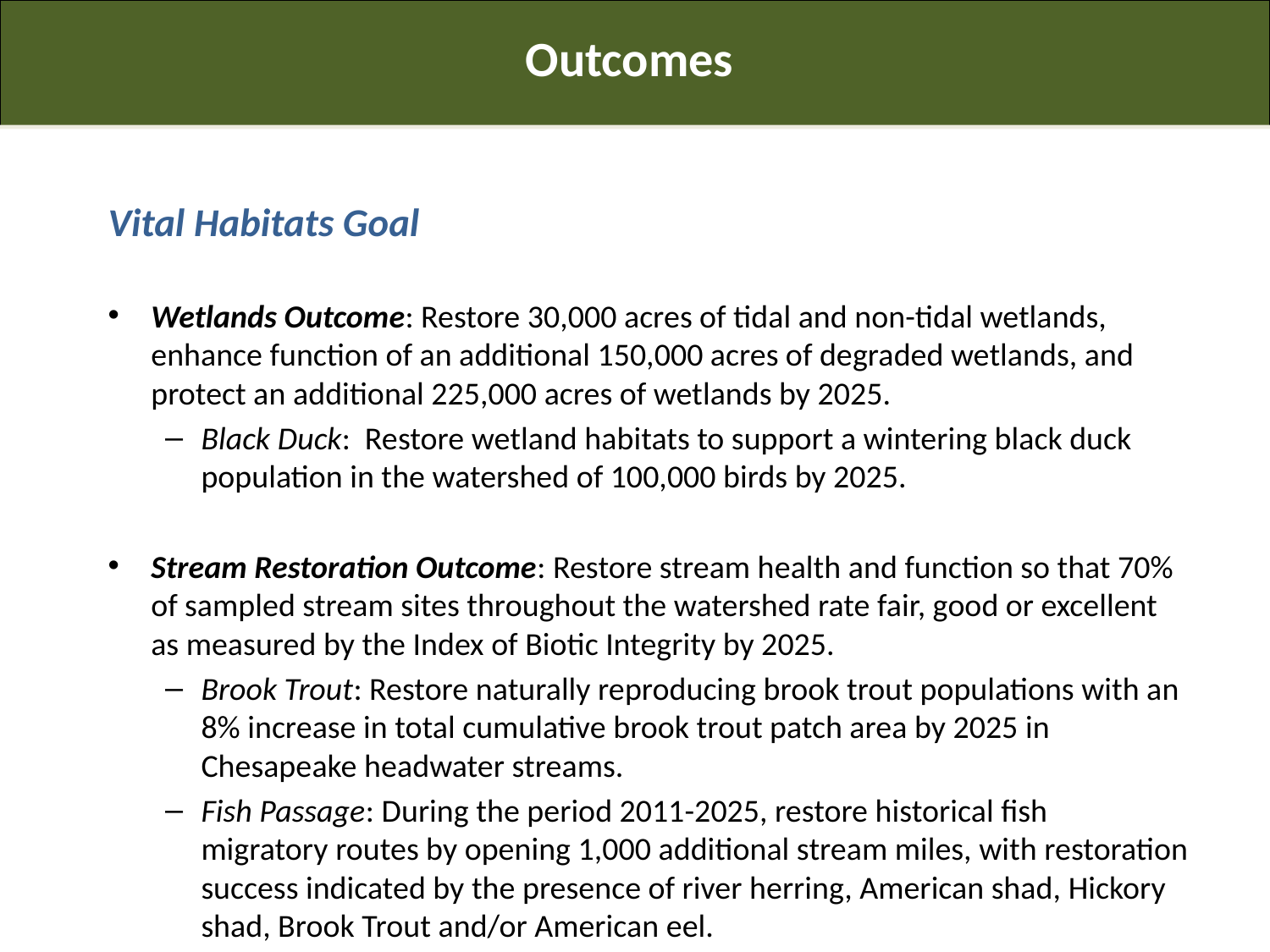

Outcomes
Vital Habitats Goal

Wetlands Outcome: Restore 30,000 acres of tidal and non-tidal wetlands, enhance function of an additional 150,000 acres of degraded wetlands, and protect an additional 225,000 acres of wetlands by 2025.
Black Duck:  Restore wetland habitats to support a wintering black duck population in the watershed of 100,000 birds by 2025.

Stream Restoration Outcome: Restore stream health and function so that 70% of sampled stream sites throughout the watershed rate fair, good or excellent as measured by the Index of Biotic Integrity by 2025.
Brook Trout: Restore naturally reproducing brook trout populations with an 8% increase in total cumulative brook trout patch area by 2025 in Chesapeake headwater streams.
Fish Passage: During the period 2011-2025, restore historical fish migratory routes by opening 1,000 additional stream miles, with restoration success indicated by the presence of river herring, American shad, Hickory shad, Brook Trout and/or American eel.